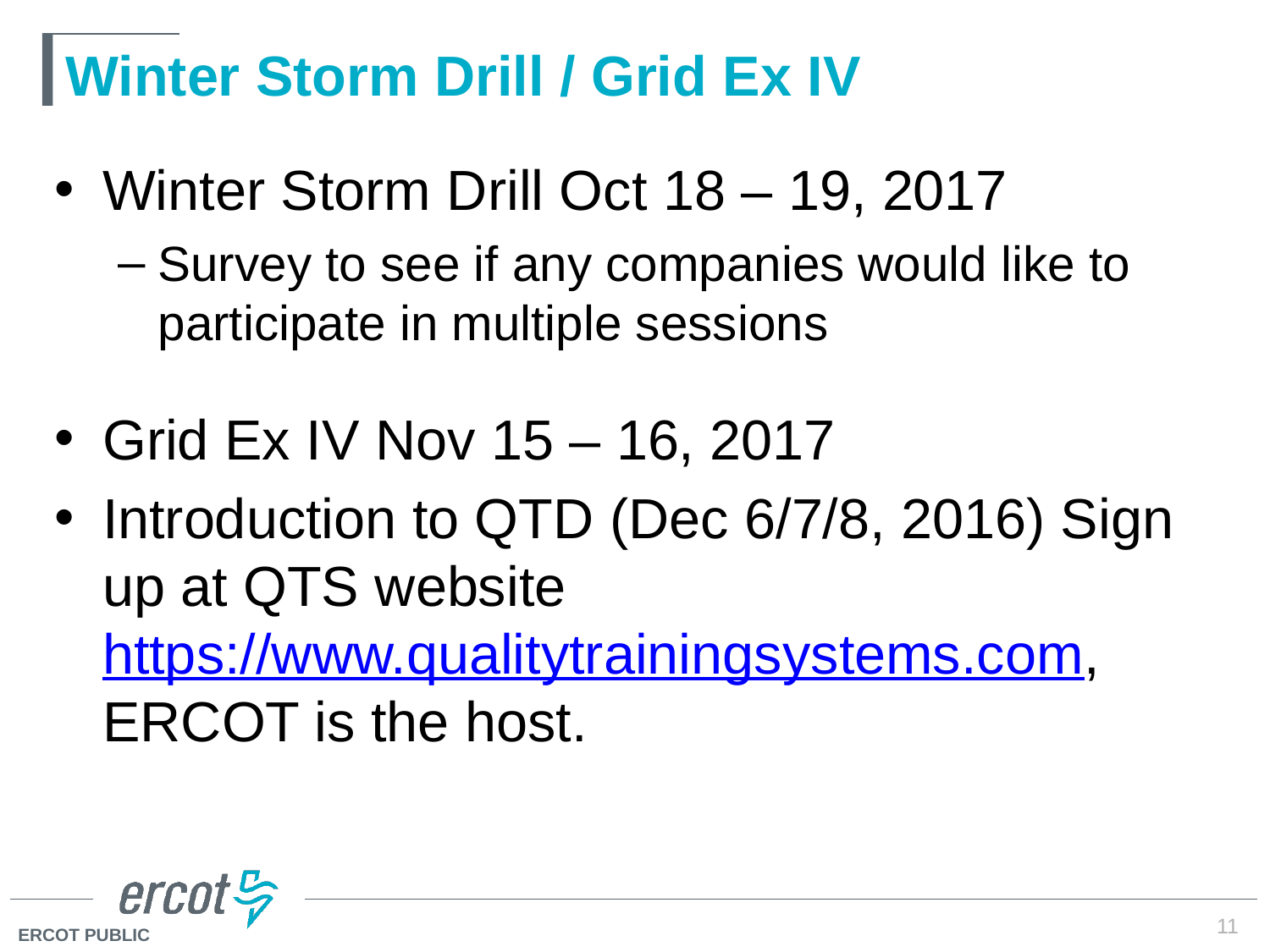

# Winter Storm Drill / Grid Ex IV
Winter Storm Drill Oct 18 – 19, 2017
Survey to see if any companies would like to participate in multiple sessions

Grid Ex IV Nov 15 – 16, 2017
Introduction to QTD (Dec 6/7/8, 2016) Sign up at QTS website https://www.qualitytrainingsystems.com, ERCOT is the host.
11